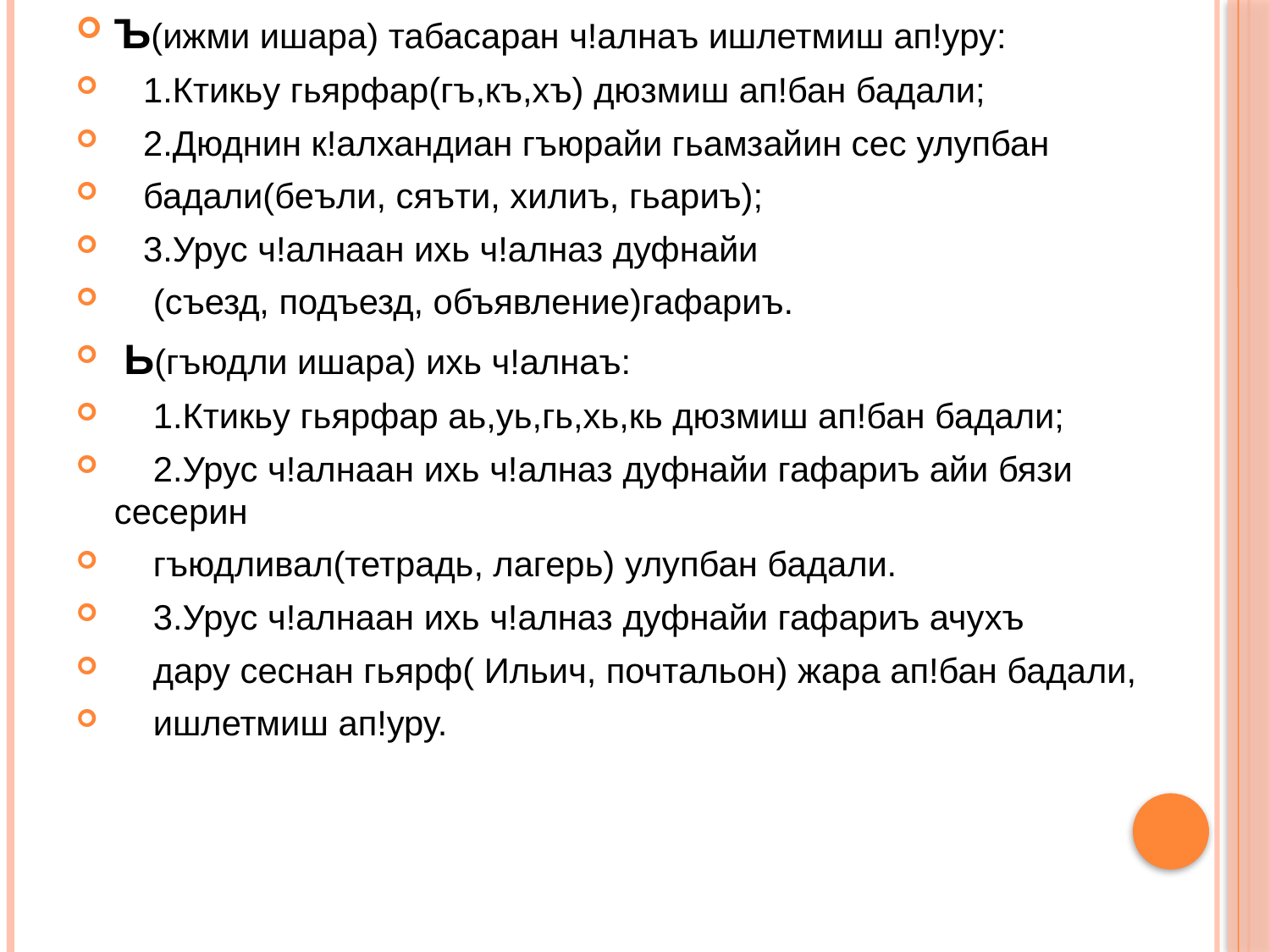

Ъ(ижми ишара) табасаран ч!алнаъ ишлетмиш ап!уру:
   1.Ктикьу гьярфар(гъ,къ,хъ) дюзмиш ап!бан бадали;
   2.Дюднин к!алхандиан гъюрайи гьамзайин сес улупбан
   бадали(беъли, сяъти, хилиъ, гьариъ);
   3.Урус ч!алнаан ихь ч!алназ дуфнайи
    (съезд, подъезд, объявление)гафариъ.
 Ь(гъюдли ишара) ихь ч!алнаъ:
    1.Ктикьу гьярфар аь,уь,гь,хь,кь дюзмиш ап!бан бадали;
    2.Урус ч!алнаан ихь ч!алназ дуфнайи гафариъ айи бязи сесерин
    гъюдливал(тетрадь, лагерь) улупбан бадали.
    3.Урус ч!алнаан ихь ч!алназ дуфнайи гафариъ ачухъ
    дару сеснан гьярф( Ильич, почтальон) жара ап!бан бадали,
    ишлетмиш ап!уру.